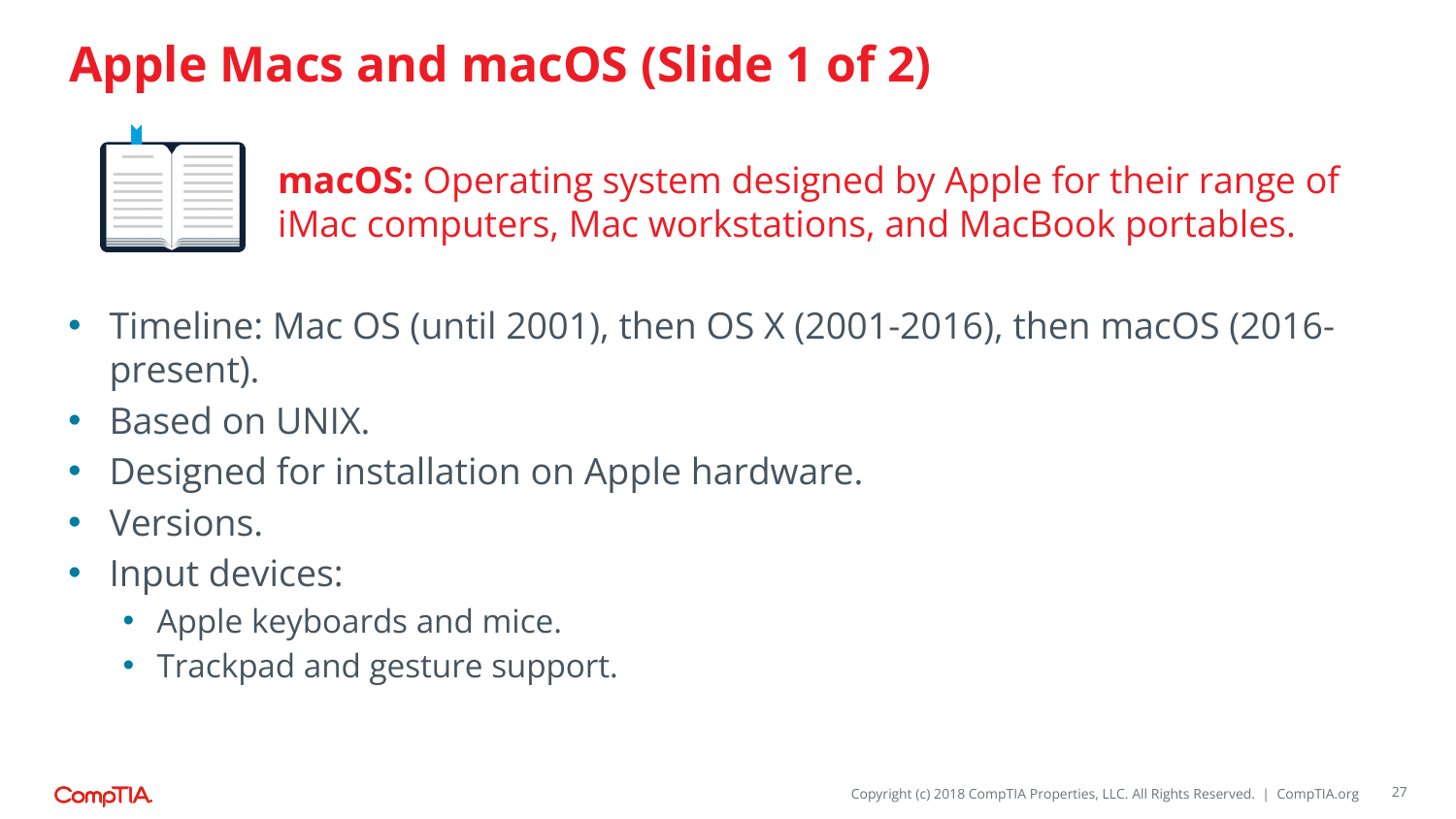

# Apple Macs and macOS (Slide 1 of 2)
macOS: Operating system designed by Apple for their range of iMac computers, Mac workstations, and MacBook portables.

Timeline: Mac OS (until 2001), then OS X (2001-2016), then macOS (2016-present).
Based on UNIX.
Designed for installation on Apple hardware.
Versions.
Input devices:
Apple keyboards and mice.
Trackpad and gesture support.
27